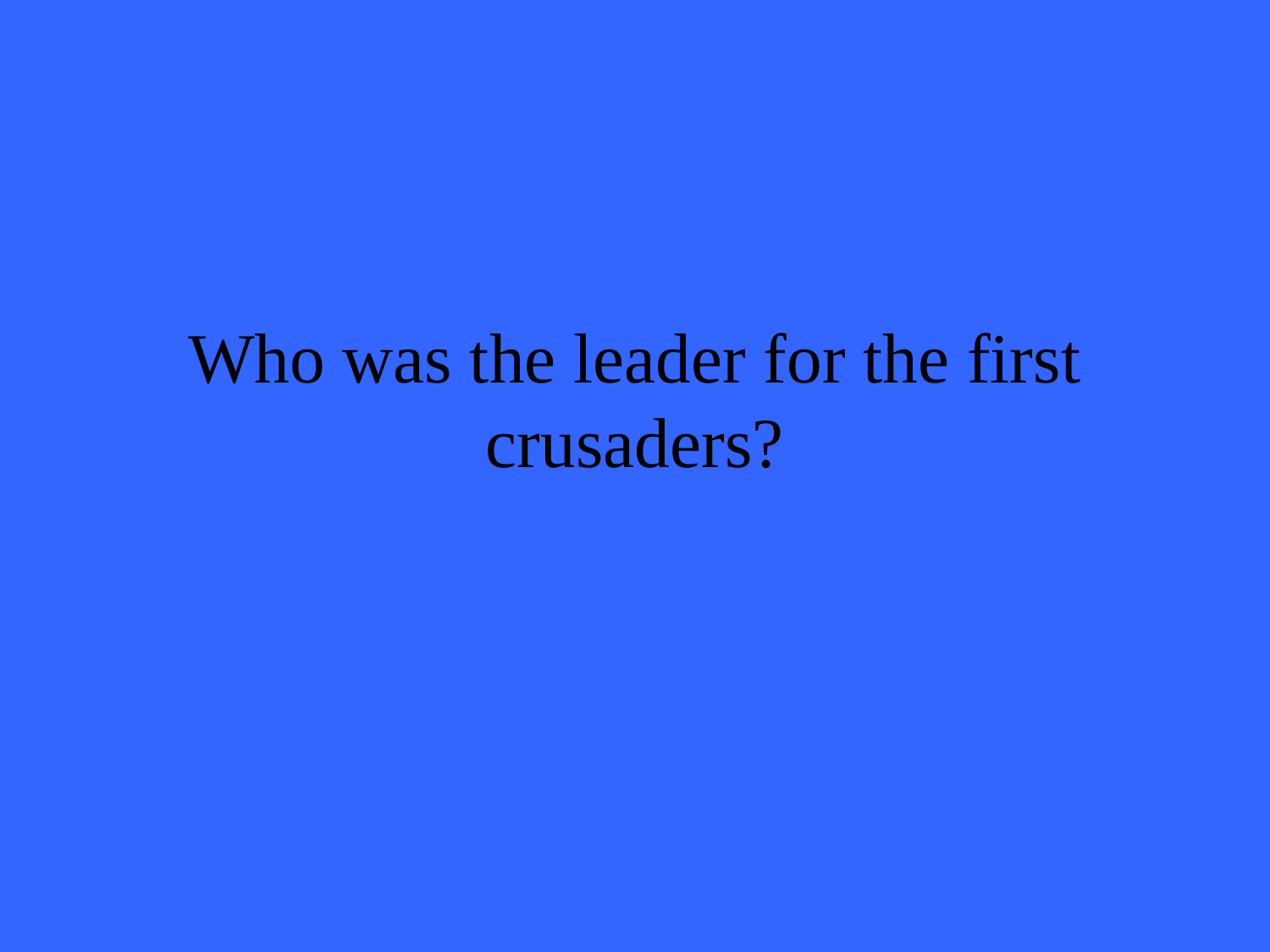

# Who was the leader for the first crusaders?